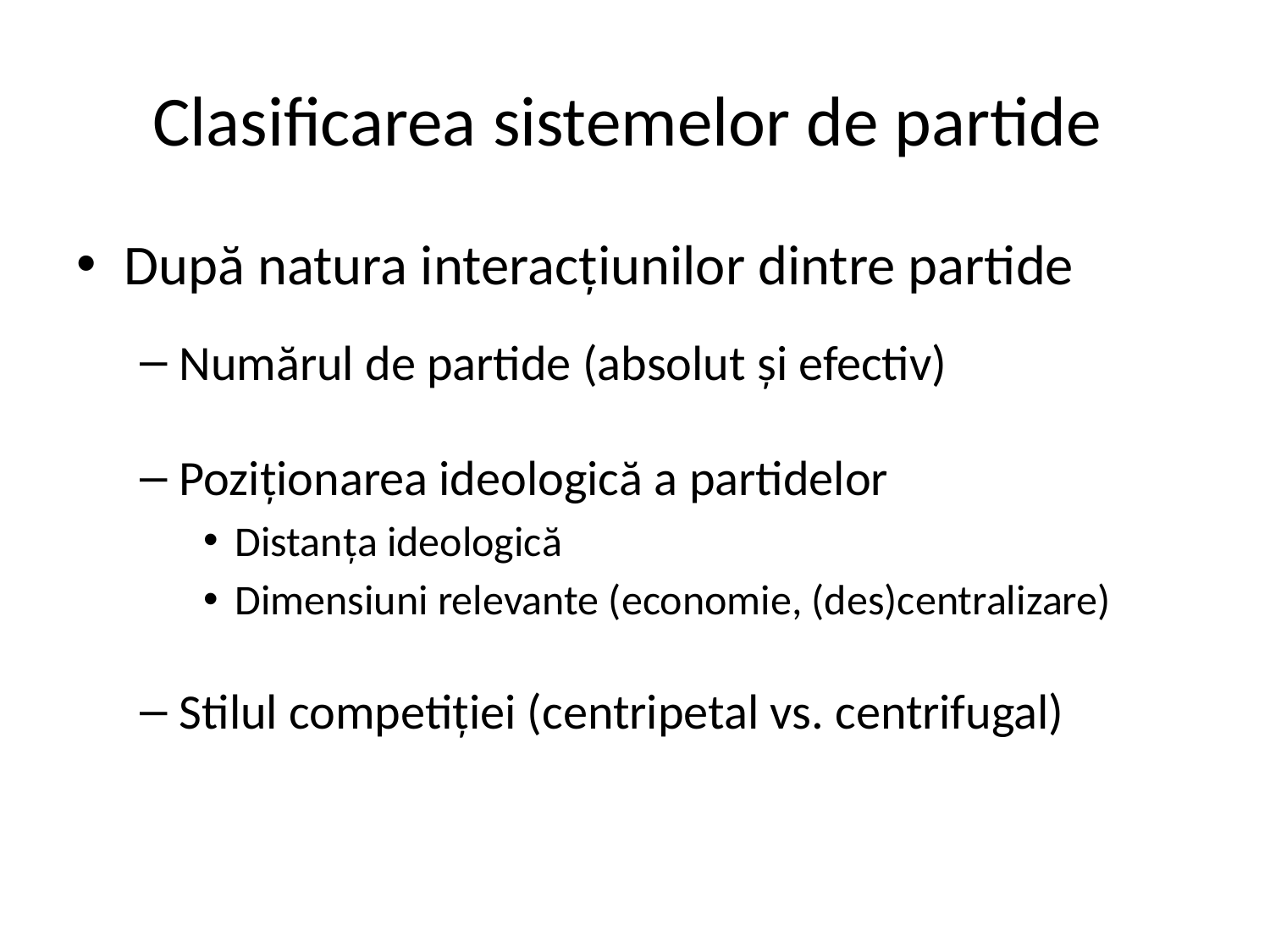

# Clasificarea sistemelor de partide
După natura interacțiunilor dintre partide

Numărul de partide (absolut și efectiv)

Poziționarea ideologică a partidelor
Distanța ideologică
Dimensiuni relevante (economie, (des)centralizare)

Stilul competiției (centripetal vs. centrifugal)